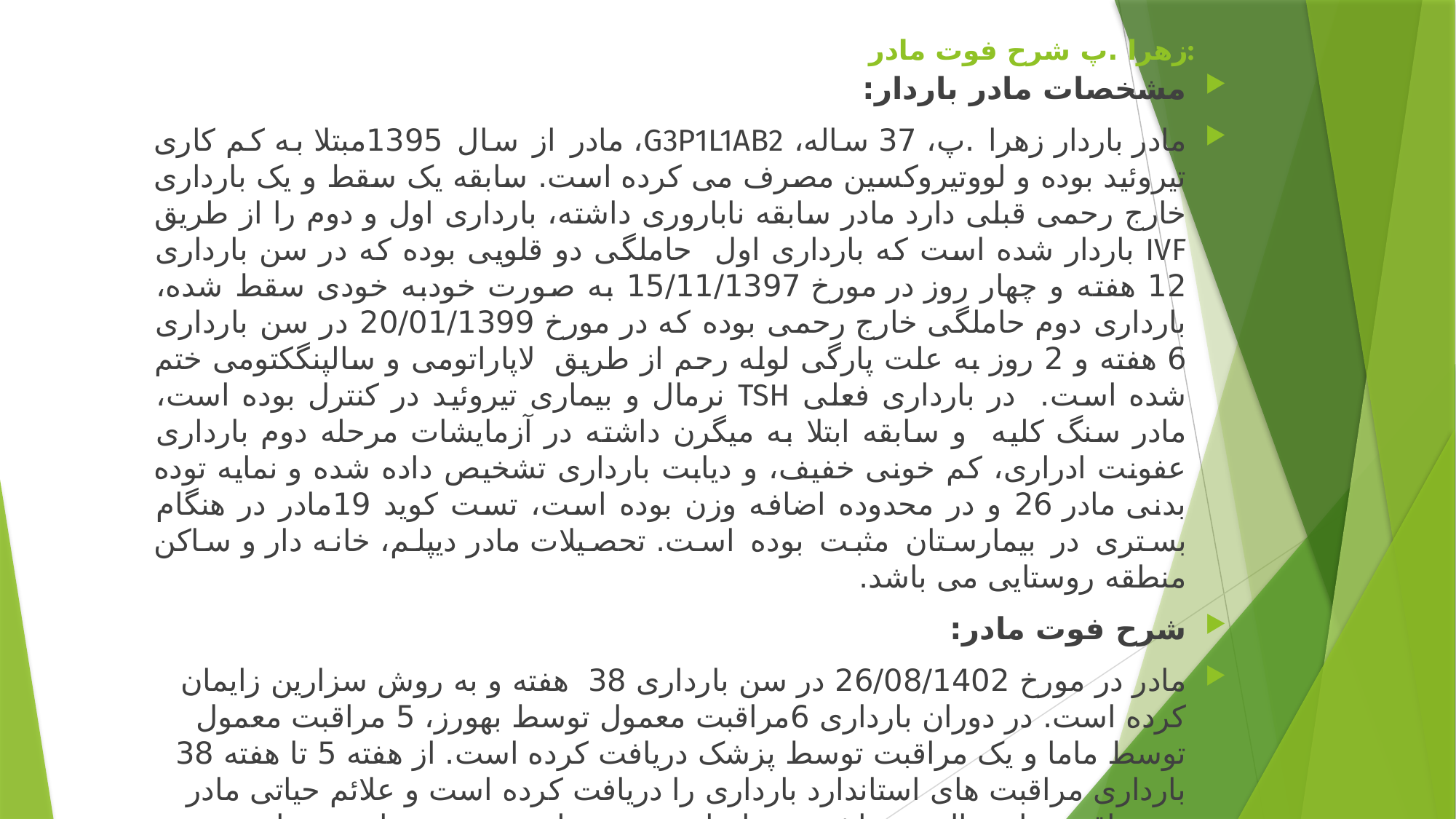

# زهرا .پ شرح فوت مادر:
مشخصات مادر باردار:
مادر باردار زهرا .پ، 37 ساله، G3P1L1AB2، مادر از سال 1395مبتلا به کم کاری تیروئید بوده و لووتیروکسین مصرف می کرده است. سابقه یک سقط و یک بارداری خارج رحمی قبلی دارد مادر سابقه ناباروری داشته، بارداری اول و دوم را از طریق IVF باردار شده است که بارداری اول  حاملگی دو قلویی بوده که در سن بارداری 12 هفته و چهار روز در مورخ 15/11/1397 به صورت خودبه خودی سقط شده، بارداری دوم حاملگی خارج رحمی بوده که در مورخ 20/01/1399 در سن بارداری 6 هفته و 2 روز به علت پارگی لوله رحم از طریق  لاپاراتومی و سالپنگکتومی ختم شده است.  در بارداری فعلی TSH نرمال و بیماری تیروئید در کنترل بوده است، مادر سنگ کلیه  و سابقه ابتلا به میگرن داشته در آزمایشات مرحله دوم بارداری عفونت ادراری، کم خونی خفیف، و دیابت بارداری تشخیص داده شده و نمایه توده بدنی مادر 26 و در محدوده اضافه وزن بوده است، تست کوید 19مادر در هنگام بستری در بیمارستان مثبت بوده است. تحصیلات مادر دیپلم، خانه دار و ساکن منطقه روستایی می باشد.
شرح فوت مادر:
مادر در مورخ 26/08/1402 در سن بارداری 38  هفته و به روش سزارین زایمان کرده است. در دوران بارداری 6مراقبت معمول توسط بهورز، 5 مراقبت معمول توسط ماما و یک مراقبت توسط پزشک دریافت کرده است. از هفته 5 تا هفته 38 بارداری مراقبت های استاندارد بارداری را دریافت کرده است و علائم حیاتی مادر در مراقبت ها نرمال می باشد. در بارداری تحت نظر متخصص زنان بوده است.